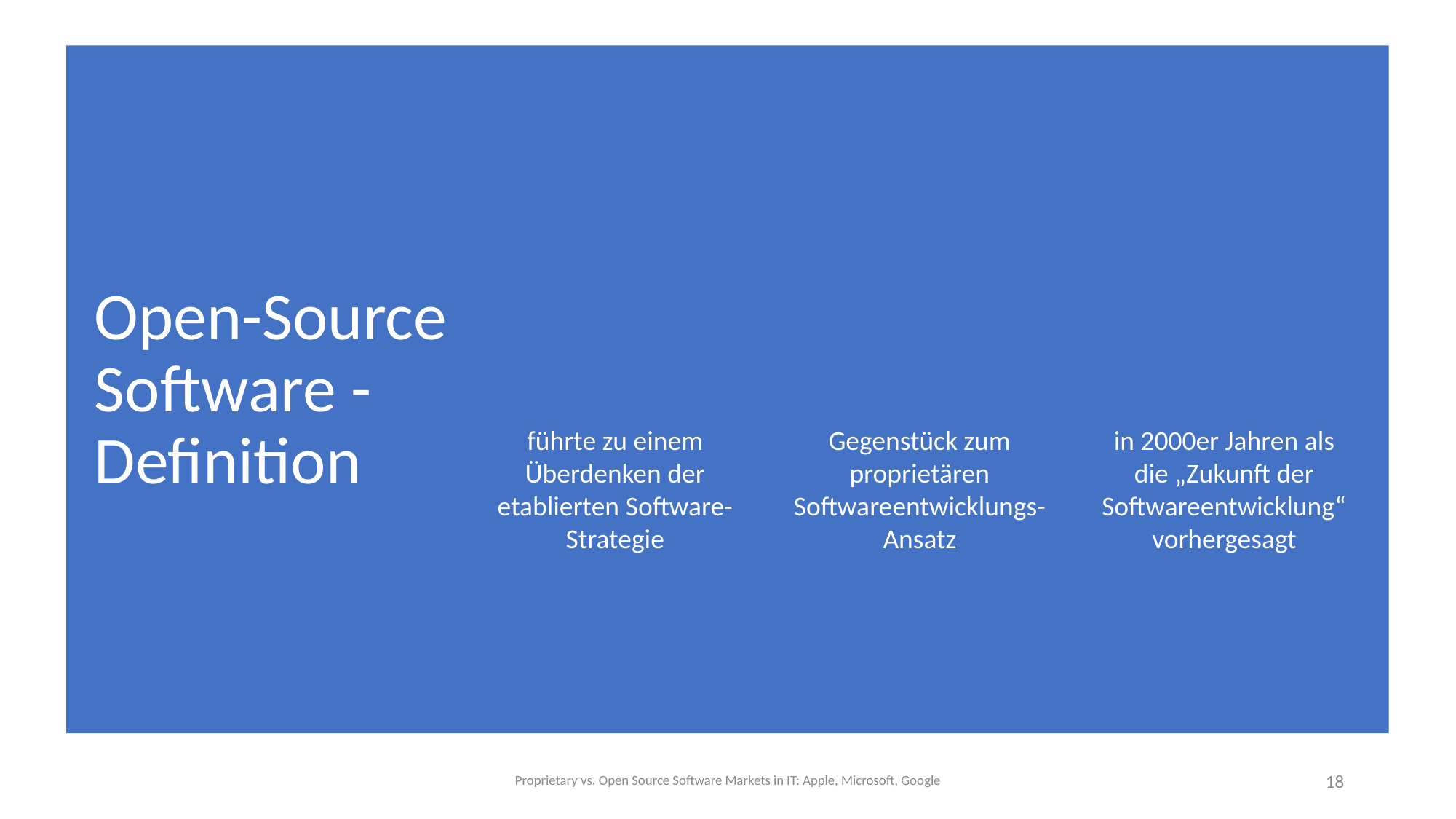

# Open-Source Software - Definition
führte zu einem Überdenken der etablierten Software-Strategie
Gegenstück zum proprietären Softwareentwicklungs-Ansatz
in 2000er Jahren als die „Zukunft der Softwareentwicklung“ vorhergesagt
Proprietary vs. Open Source Software Markets in IT: Apple, Microsoft, Google
18